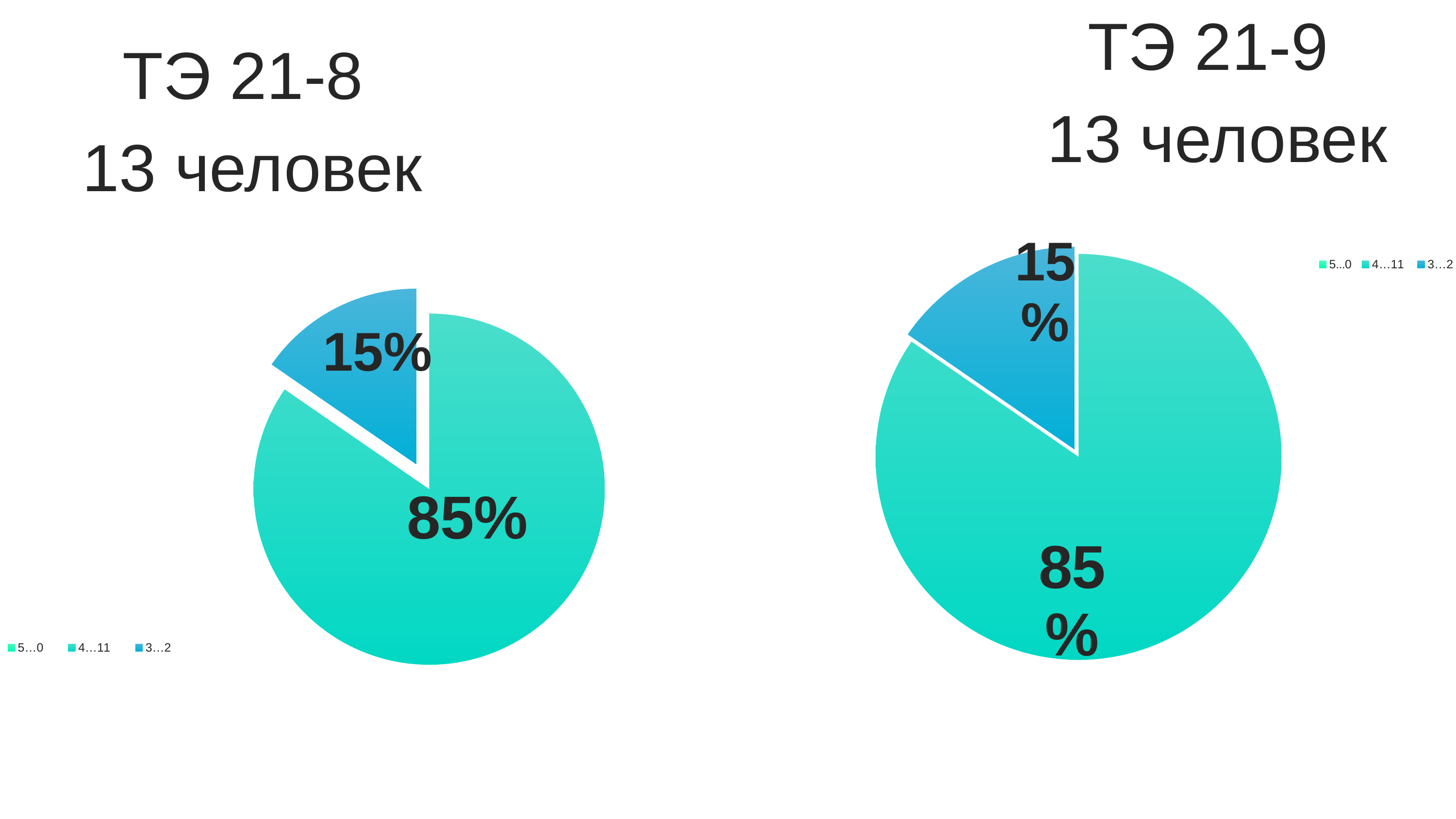

ТЭ 21-9
13 человек
ТЭ 21-8
13 человек

### Chart

| Category |
|---|

### Chart

| Category |
|---|

### Chart

| Category | Столбец1 |
|---|---|
| 5...0 | 0.0 |
| 4…11  | 11.0 |
| 3…2 | 2.0 |

### Chart

| Category | Столбец1 |
|---|---|
| 5…0 | 0.0 |
| 4…11 | 11.0 |
| 3…2 | 2.0 |